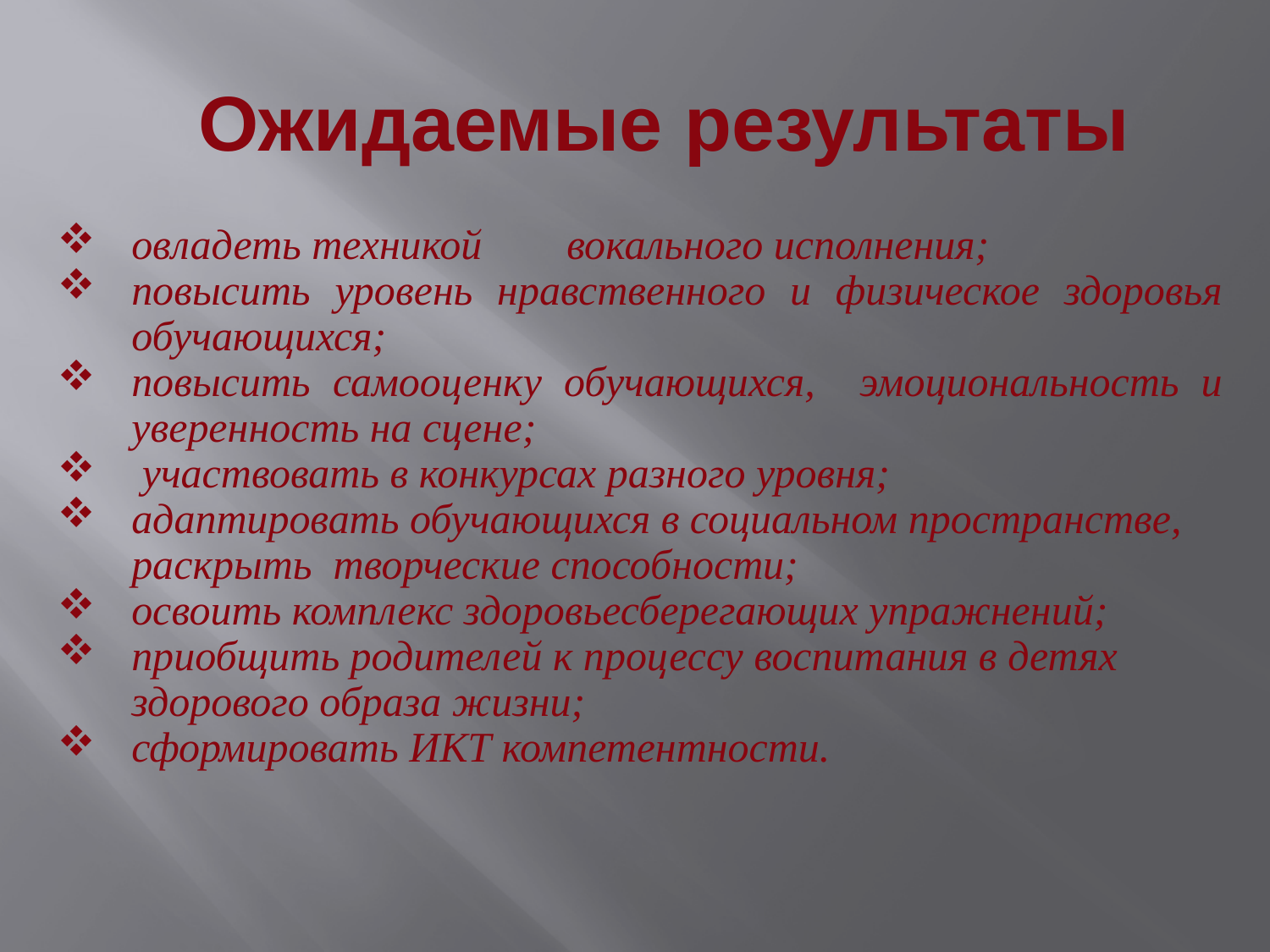

Ожидаемые результаты

овладеть техникой        вокального исполнения;
повысить уровень нравственного и физическое здоровья обучающихся;
повысить самооценку обучающихся,  эмоциональность и уверенность на сцене;
 участвовать в конкурсах разного уровня;
адаптировать обучающихся в социальном пространстве, раскрыть  творческие способности;
освоить комплекс здоровьесберегающих упражнений;
приобщить родителей к процессу воспитания в детях здорового образа жизни;
сформировать ИКТ компетентности.